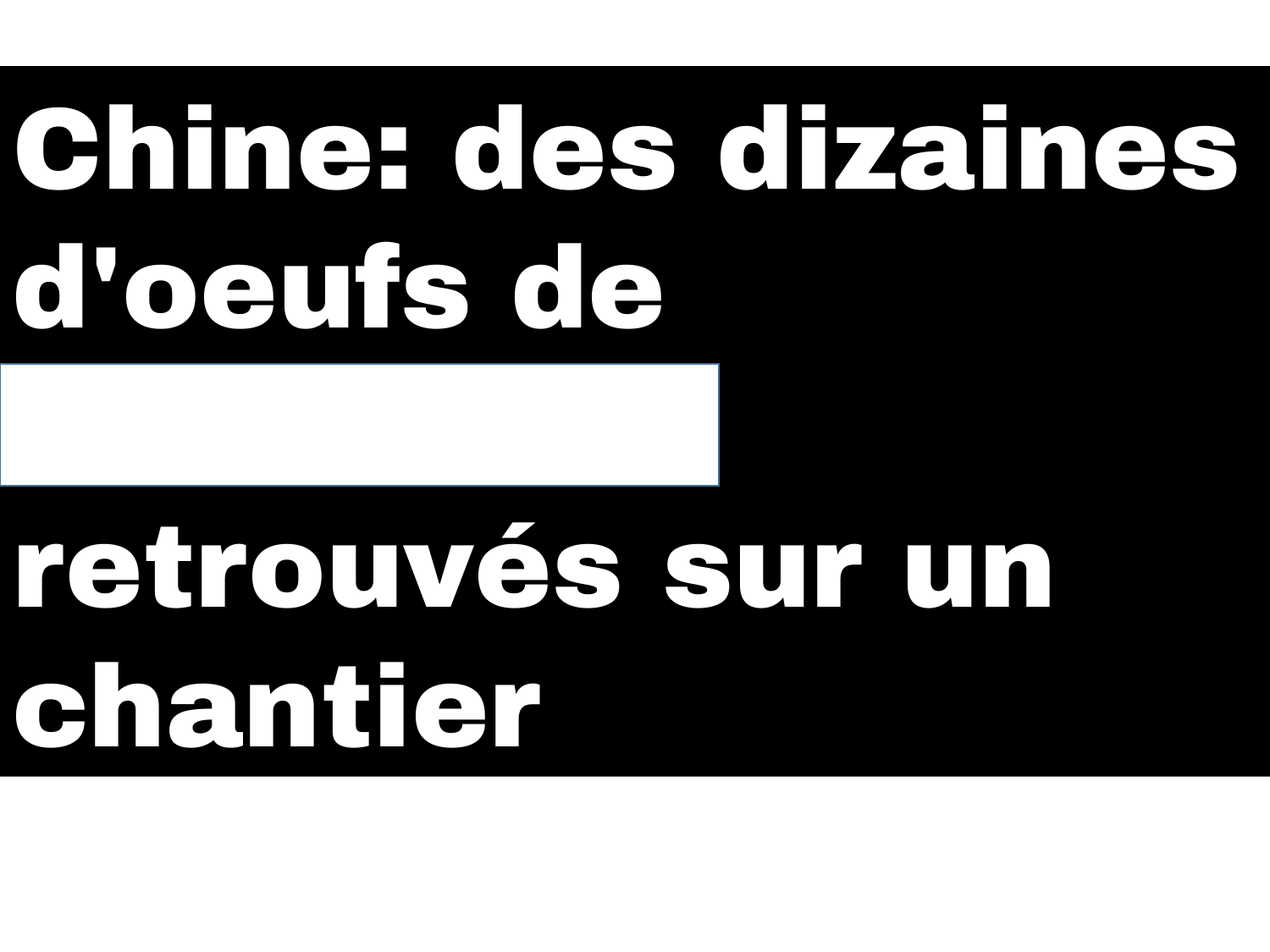

Chine: des dizaines d'oeufs de dinosaures retrouvés sur un chantier